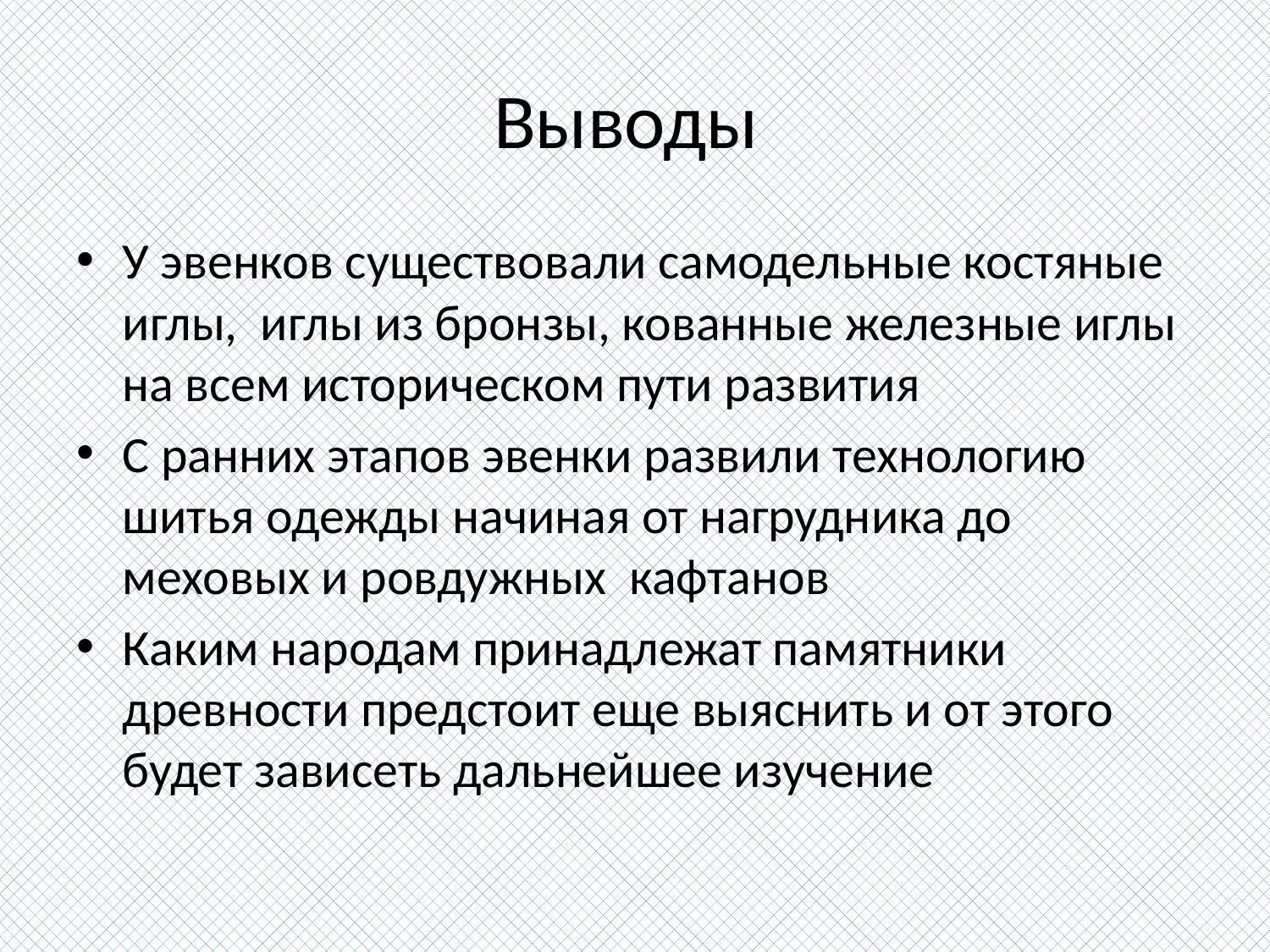

Выводы
У эвенков существовали самодельные костяные иглы,  иглы из бронзы, кованные железные иглы на всем историческом пути развития
С ранних этапов эвенки развили технологию шитья одежды начиная от нагрудника до меховых и ровдужных  кафтанов
Каким народам принадлежат памятники древности предстоит еще выяснить и от этого будет зависеть дальнейшее изучение